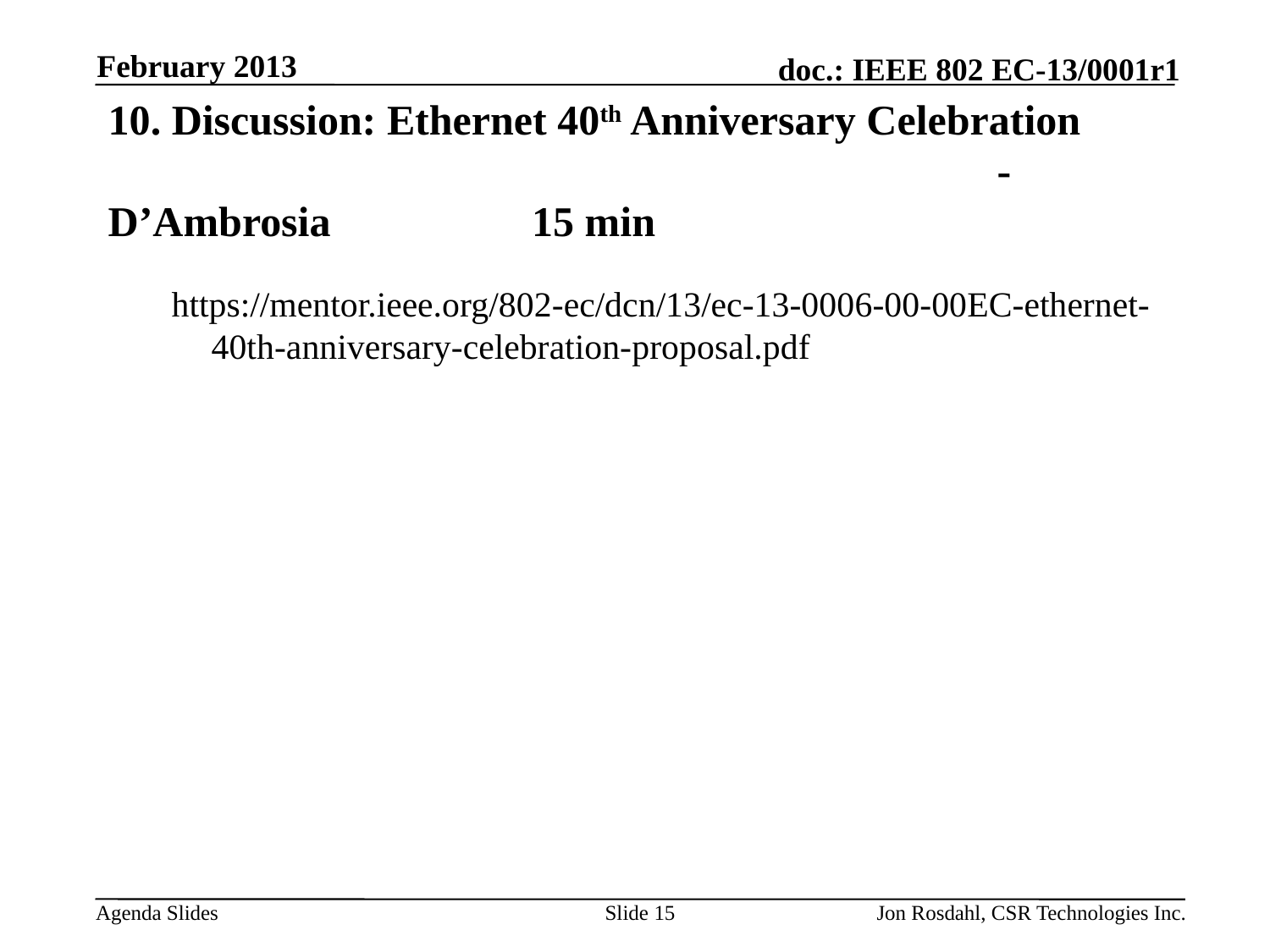

February 2013
# 10. Discussion: Ethernet 40th Anniversary Celebration - D’Ambrosia                   15 min
https://mentor.ieee.org/802-ec/dcn/13/ec-13-0006-00-00EC-ethernet-40th-anniversary-celebration-proposal.pdf
Slide 15
Jon Rosdahl, CSR Technologies Inc.